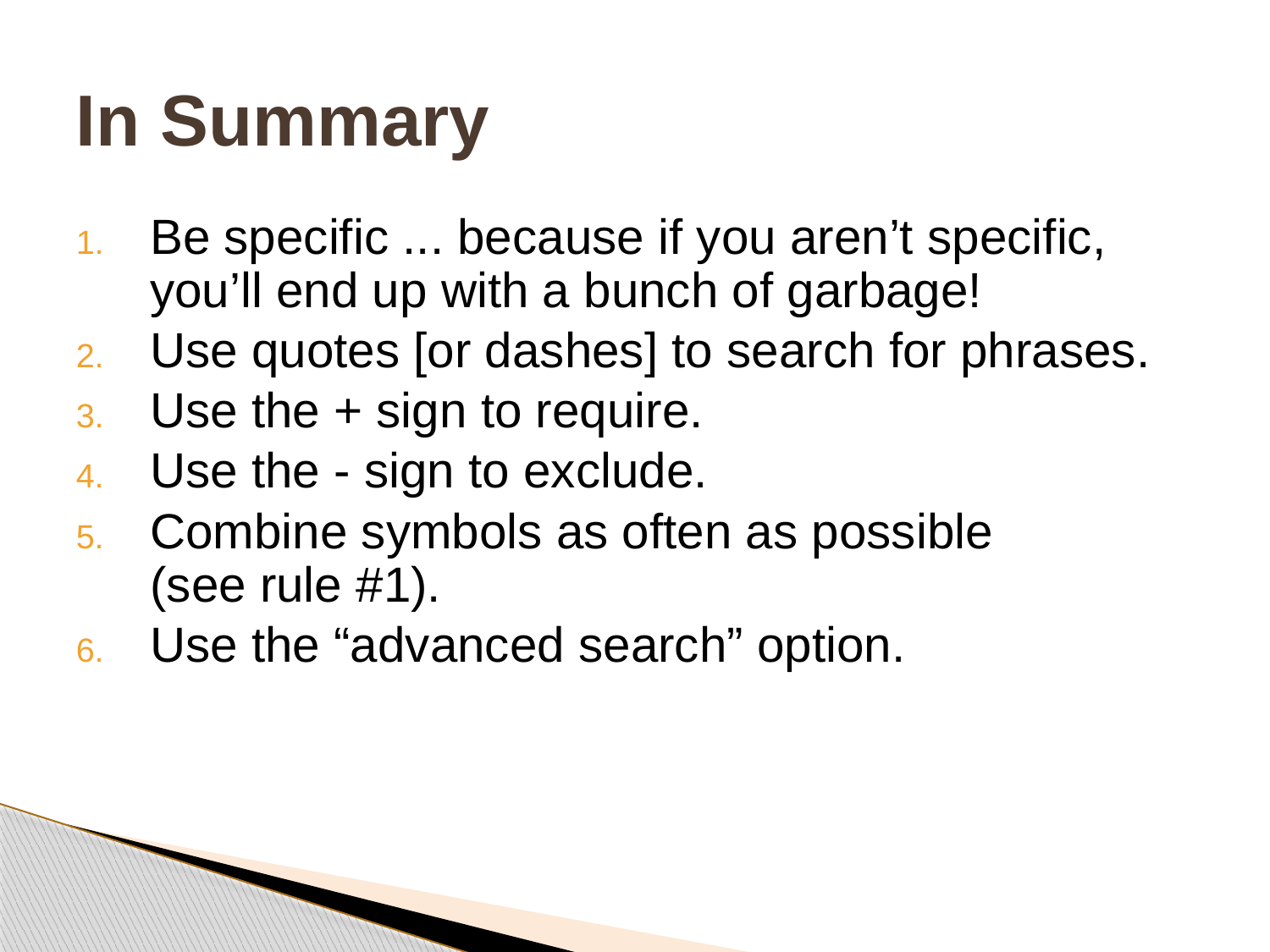

# In Summary
Be specific ... because if you aren’t specific, you’ll end up with a bunch of garbage!
Use quotes [or dashes] to search for phrases.
Use the + sign to require.
Use the - sign to exclude.
Combine symbols as often as possible
(see rule #1).
Use the “advanced search” option.